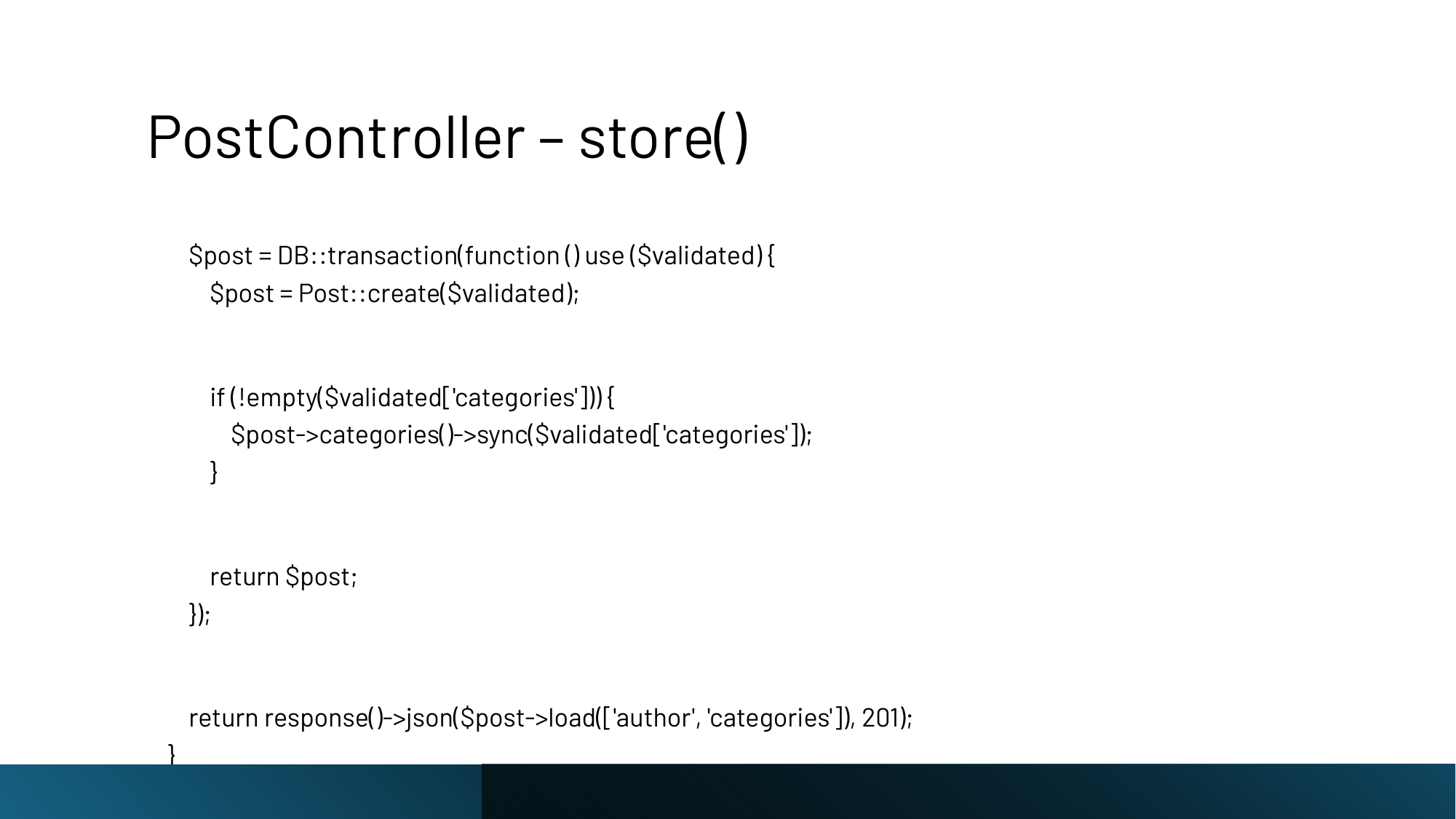

# PostController – store()
        $post = DB::transaction(function () use ($validated) {
            $post = Post::create($validated);

            if (!empty($validated['categories'])) {
                $post->categories()->sync($validated['categories']);
            }

            return $post;
        });

        return response()->json($post->load(['author', 'categories']), 201);
    }